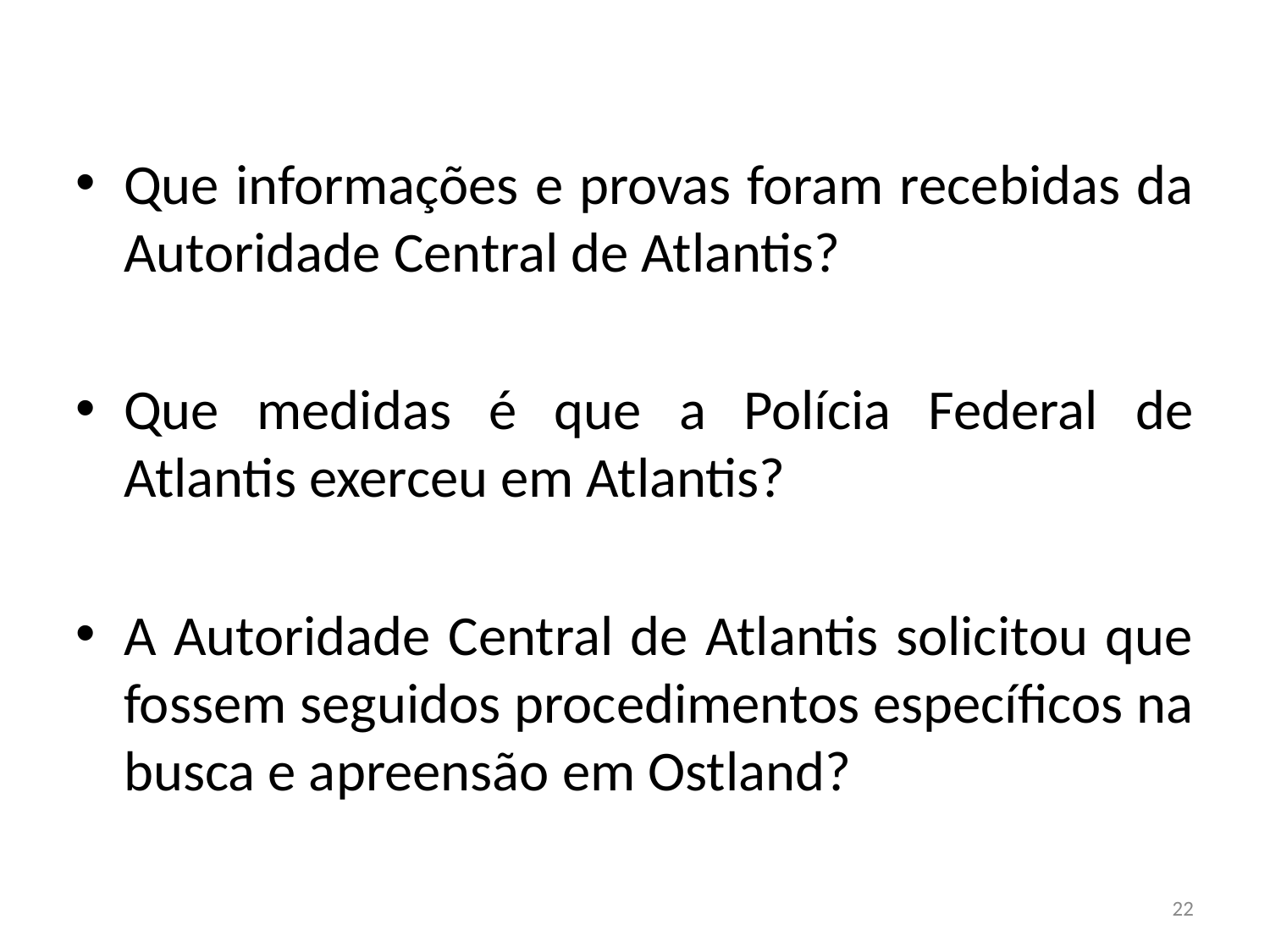

Que informações e provas foram recebidas da Autoridade Central de Atlantis?

Que medidas é que a Polícia Federal de Atlantis exerceu em Atlantis?

A Autoridade Central de Atlantis solicitou que fossem seguidos procedimentos específicos na busca e apreensão em Ostland?

22